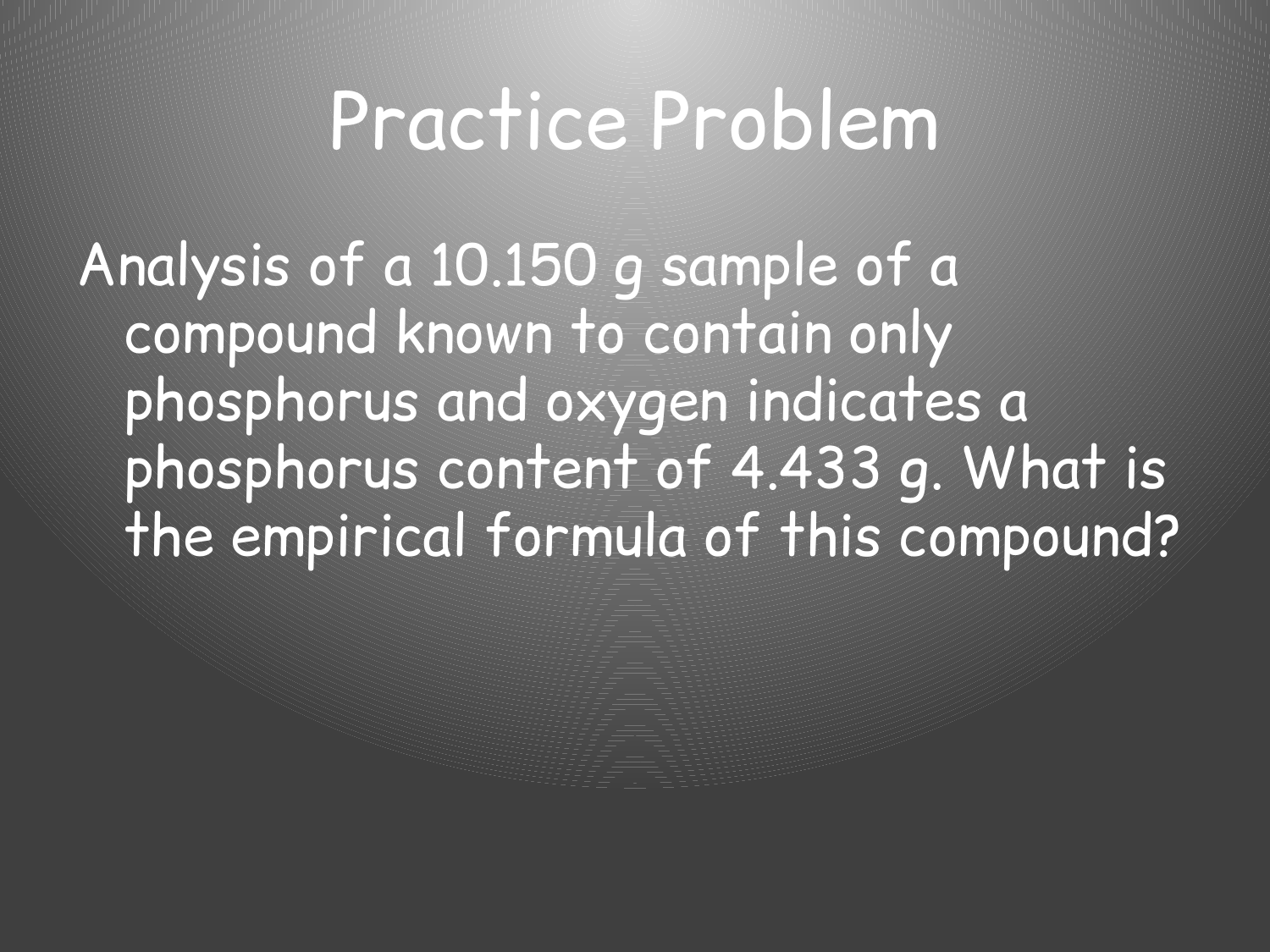

# Practice Problem
Analysis of a 10.150 g sample of a compound known to contain only phosphorus and oxygen indicates a phosphorus content of 4.433 g. What is the empirical formula of this compound?